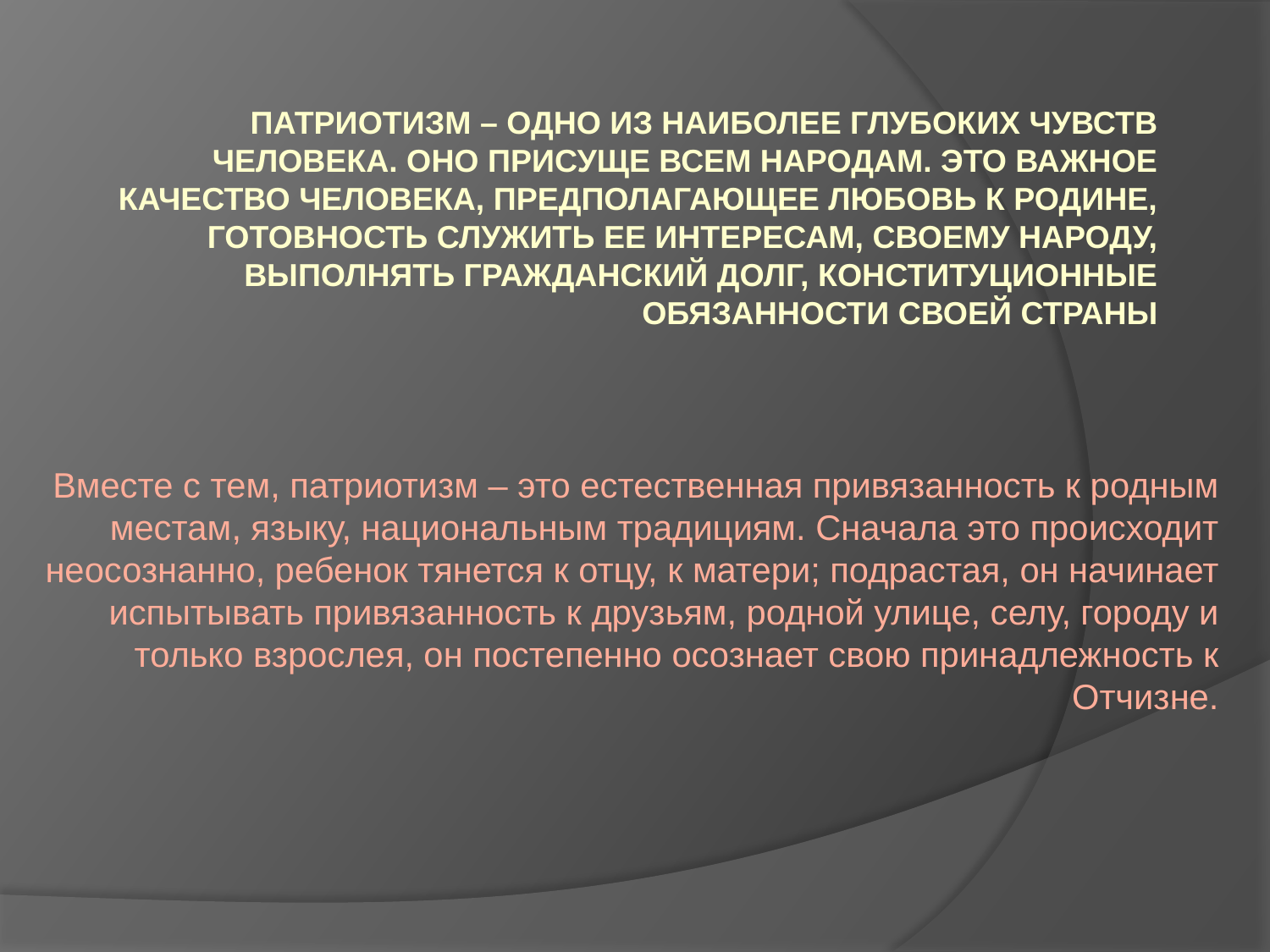

# Патриотизм – одно из наиболее глубоких чувств человека. Оно присуще всем народам. Это важное качество человека, предполагающее любовь к Родине, готовность служить ее интересам, своему народу, выполнять гражданский долг, конституционные обязанности своей страны
Вместе с тем, патриотизм – это естественная привязанность к родным местам, языку, национальным традициям. Сначала это происходит неосознанно, ребенок тянется к отцу, к матери; подрастая, он начинает испытывать привязанность к друзьям, родной улице, селу, городу и только взрослея, он постепенно осознает свою принадлежность к Отчизне.